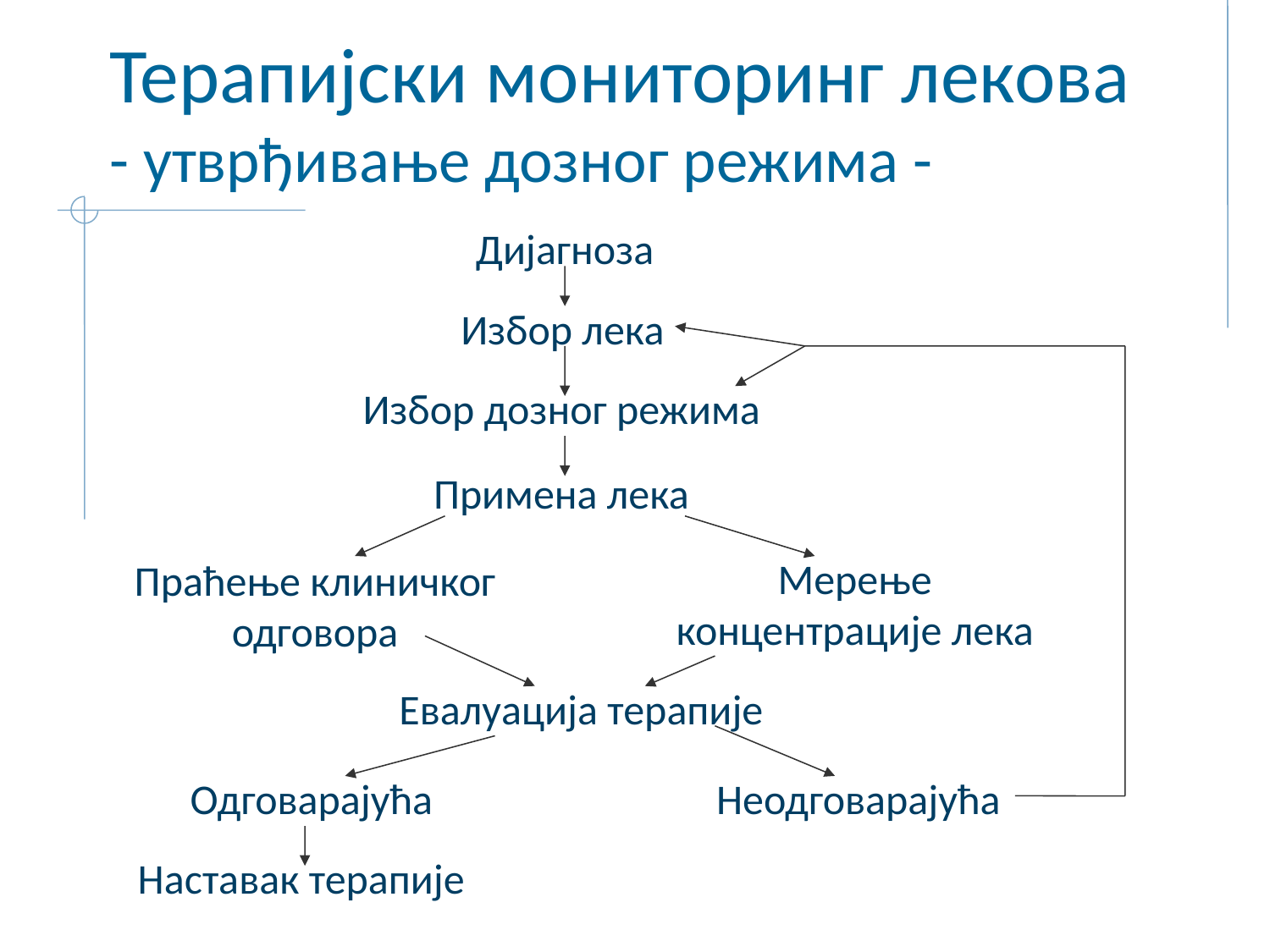

# Терапијски мониторинг лекова - утврђивање дозног режима -
Дијагноза

Избор лека

Избор дозног режима

Примена лека

Мерење концентрације лека
Праћење клиничког одговора

Евалуација терапије

Одговарајућа
Неодговарајућа

Наставак терапије